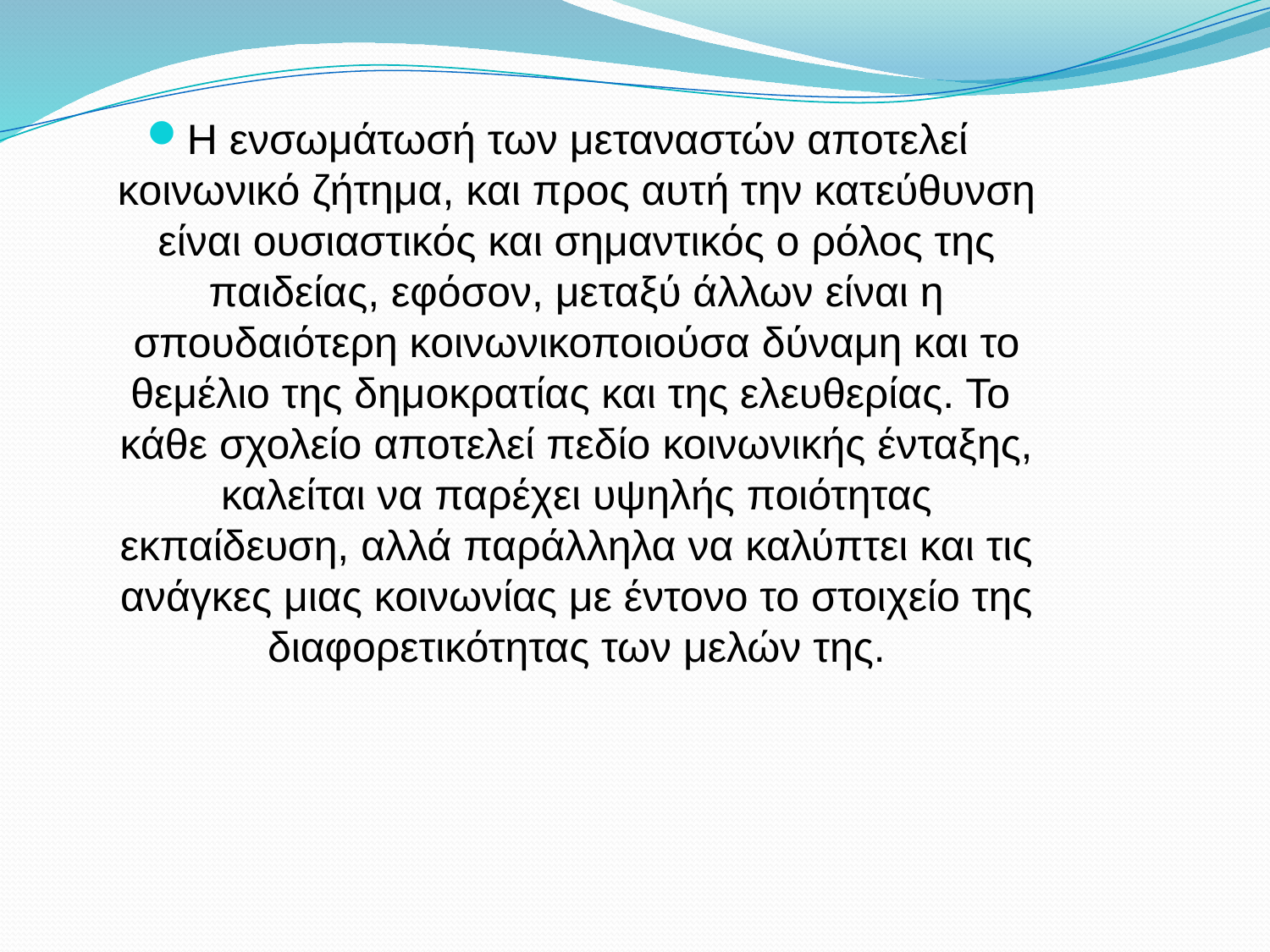

Η ενσωμάτωσή των μεταναστών αποτελεί κοινωνικό ζήτημα, και προς αυτή την κατεύθυνση είναι ουσιαστικός και σημαντικός ο ρόλος της παιδείας, εφόσον, μεταξύ άλλων είναι η σπουδαιότερη κοινωνικοποιούσα δύναμη και το θεμέλιο της δημοκρατίας και της ελευθερίας. Το  κάθε σχολείο αποτελεί πεδίο κοινωνικής ένταξης, καλείται να παρέχει υψηλής ποιότητας εκπαίδευση, αλλά παράλληλα να καλύπτει και τις ανάγκες μιας κοινωνίας με έντονο το στοιχείο της διαφορετικότητας των μελών της.